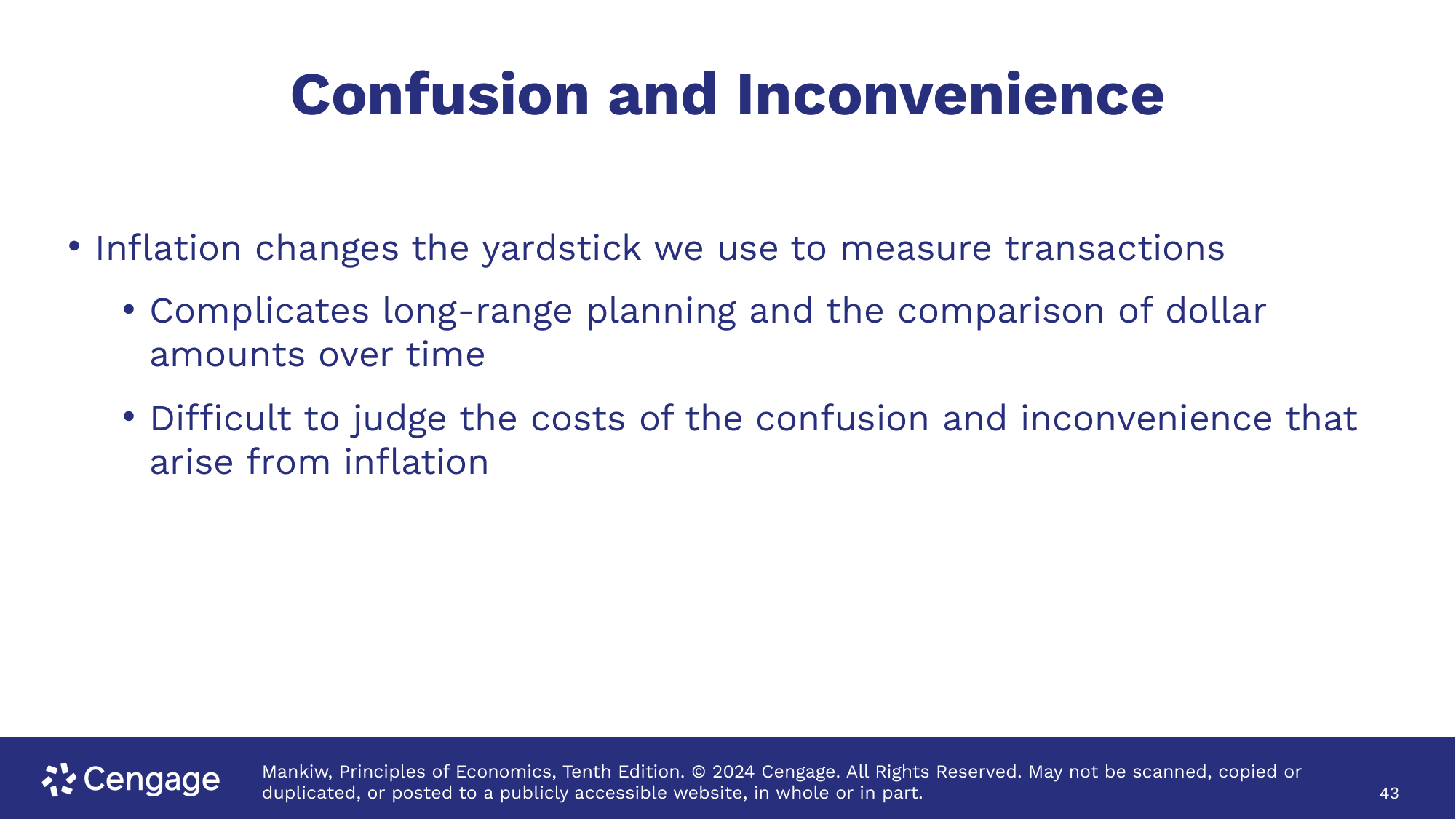

# Confusion and Inconvenience
Inflation changes the yardstick we use to measure transactions
Complicates long-range planning and the comparison of dollar amounts over time
Difficult to judge the costs of the confusion and inconvenience that arise from inflation